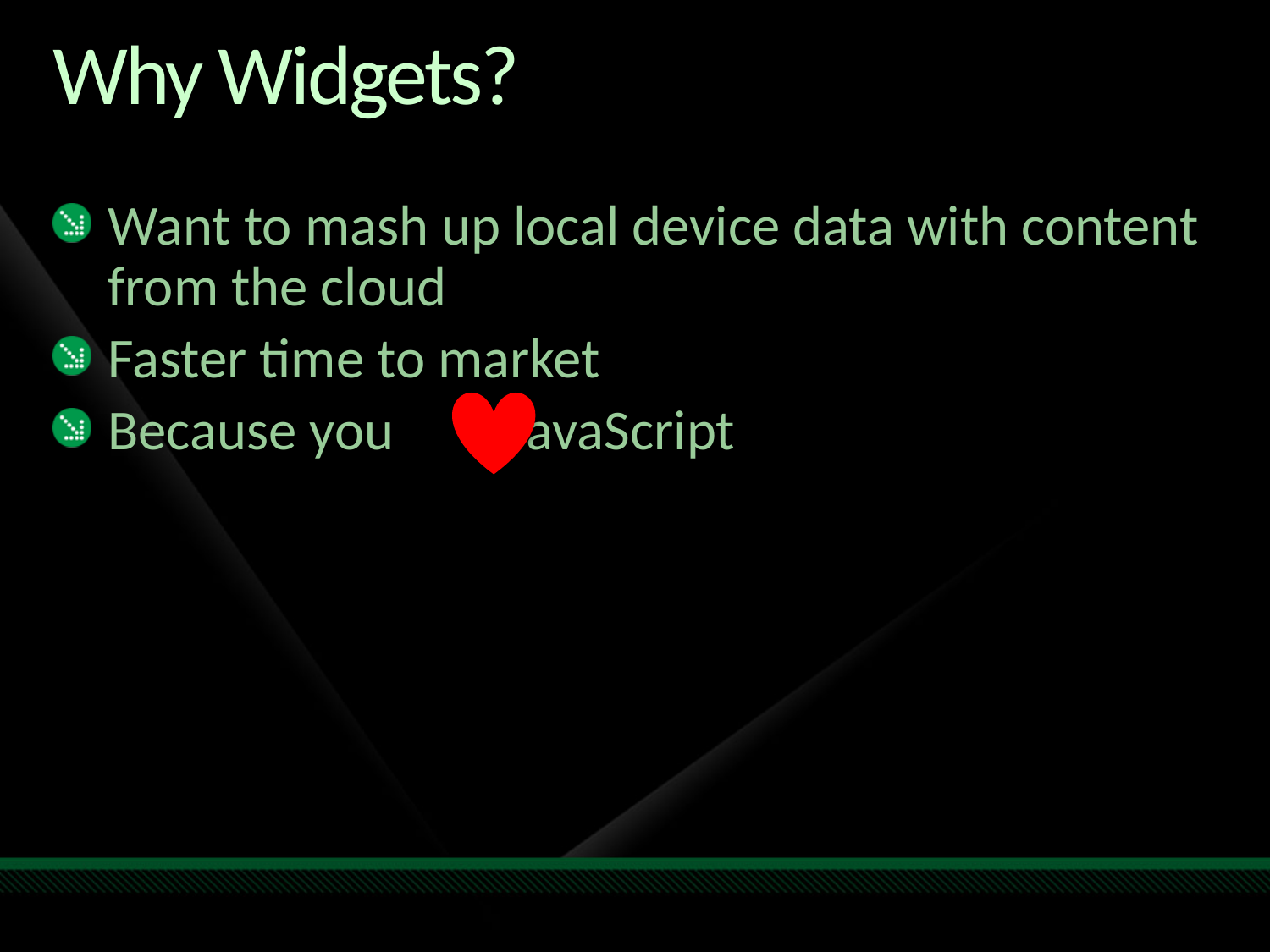

# Why Widgets?
Want to mash up local device data with content from the cloud
Faster time to market
Because you         JavaScript